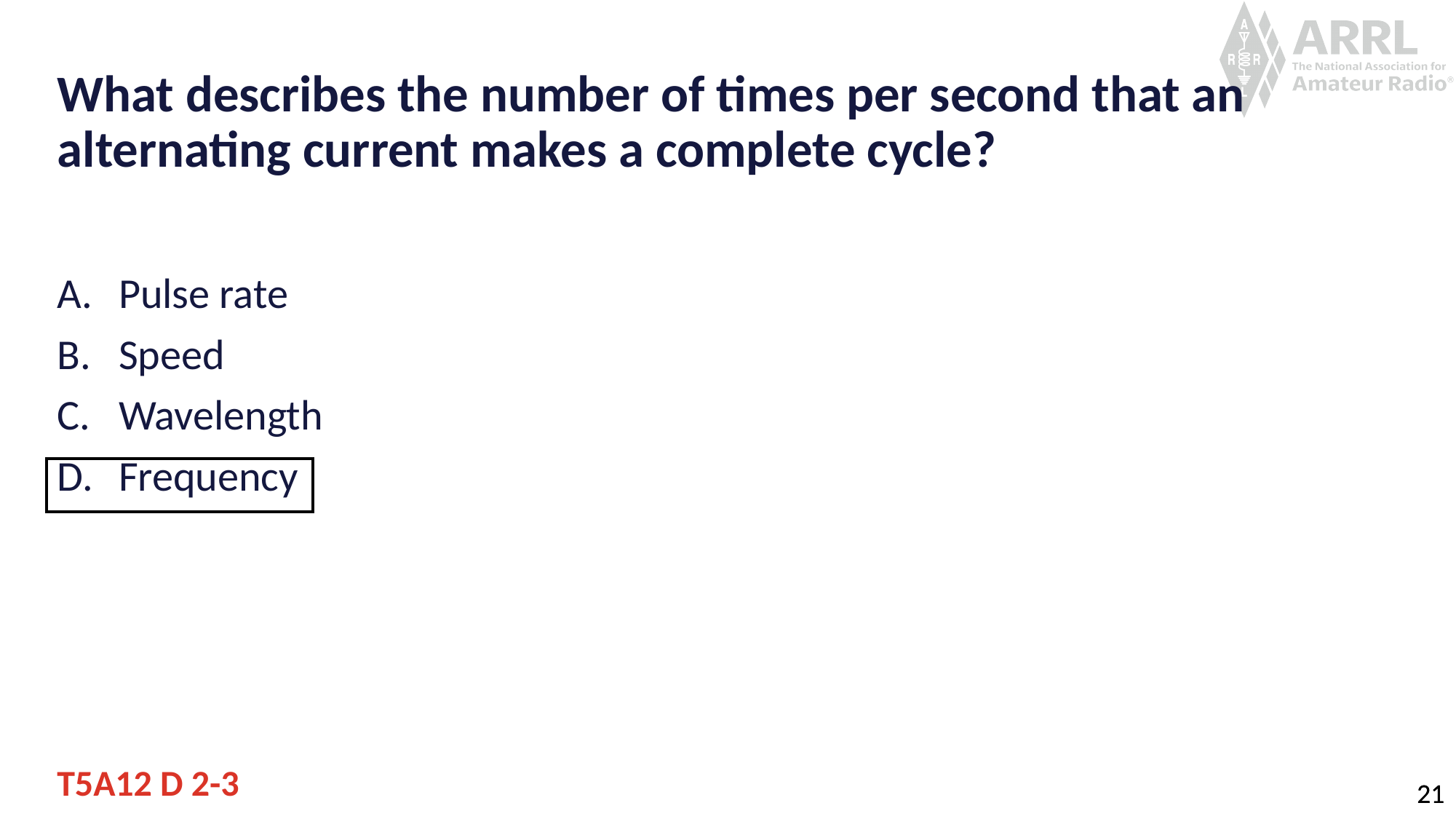

# What describes the number of times per second that an alternating current makes a complete cycle?
Pulse rate
Speed
Wavelength
Frequency

T5A12 D 2-3